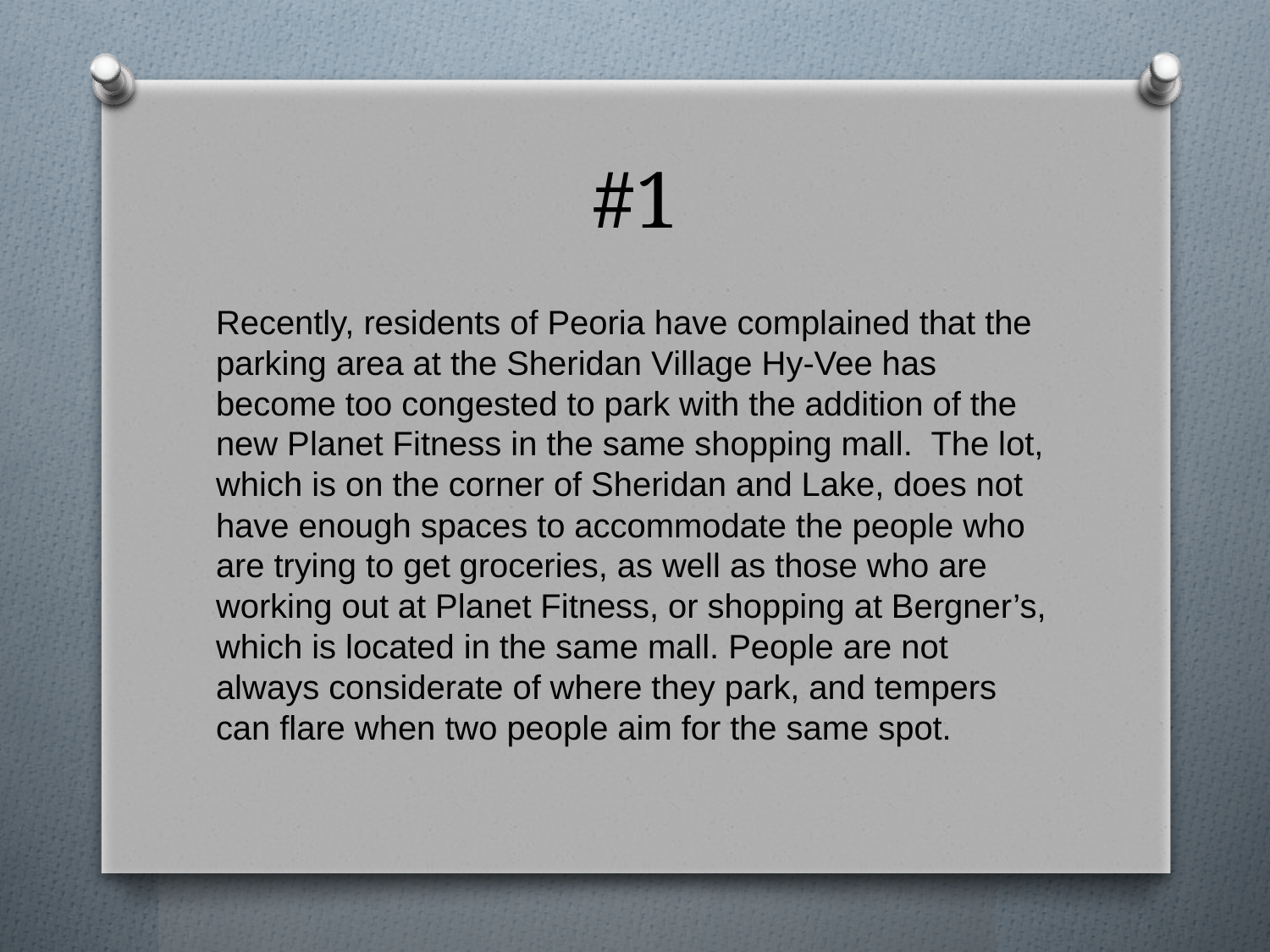

# #1
Recently, residents of Peoria have complained that the parking area at the Sheridan Village Hy-Vee has become too congested to park with the addition of the new Planet Fitness in the same shopping mall.  The lot, which is on the corner of Sheridan and Lake, does not have enough spaces to accommodate the people who are trying to get groceries, as well as those who are working out at Planet Fitness, or shopping at Bergner’s, which is located in the same mall. People are not always considerate of where they park, and tempers can flare when two people aim for the same spot.